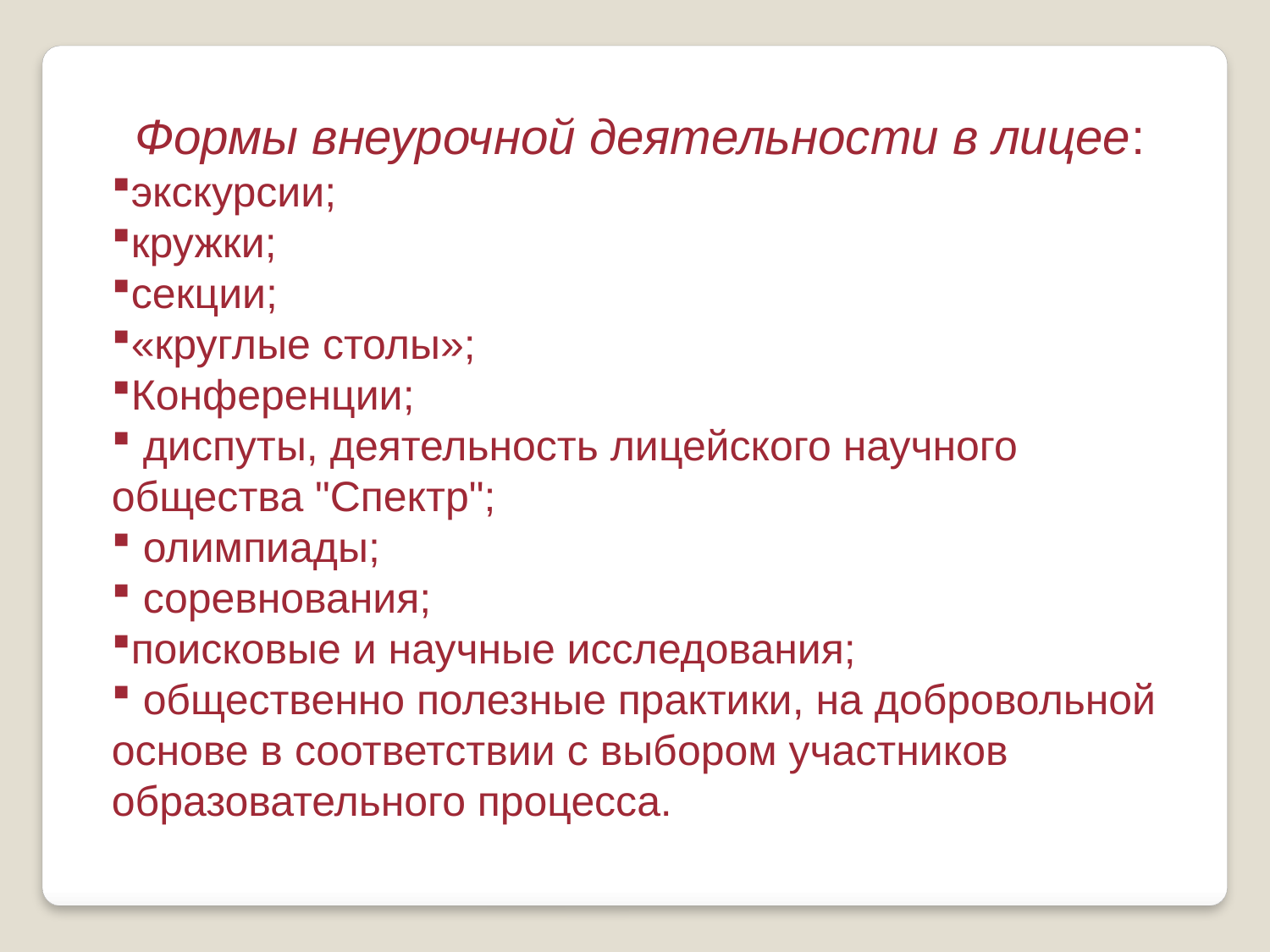

Формы внеурочной деятельности в лицее:
экскурсии;
кружки;
секции;
«круглые столы»;
Конференции;
 диспуты, деятельность лицейского научного общества "Спектр";
 олимпиады;
 соревнования;
поисковые и научные исследования;
 общественно полезные практики, на добровольной основе в соответствии с выбором участников образовательного процесса.